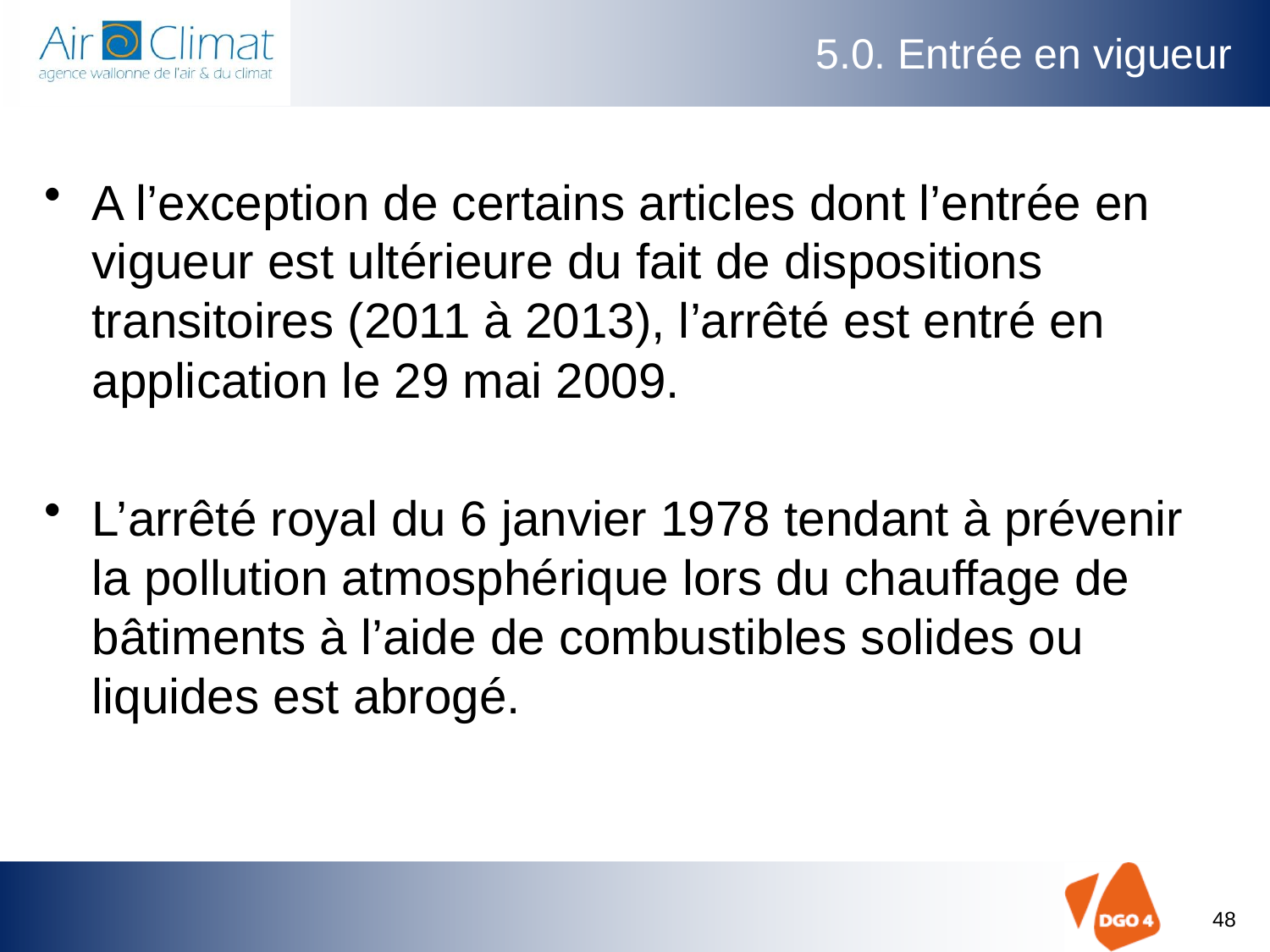

# 5.0. Entrée en vigueur

A l’exception de certains articles dont l’entrée en vigueur est ultérieure du fait de dispositions transitoires (2011 à 2013), l’arrêté est entré en application le 29 mai 2009.

L’arrêté royal du 6 janvier 1978 tendant à prévenir la pollution atmosphérique lors du chauffage de bâtiments à l’aide de combustibles solides ou liquides est abrogé.

48